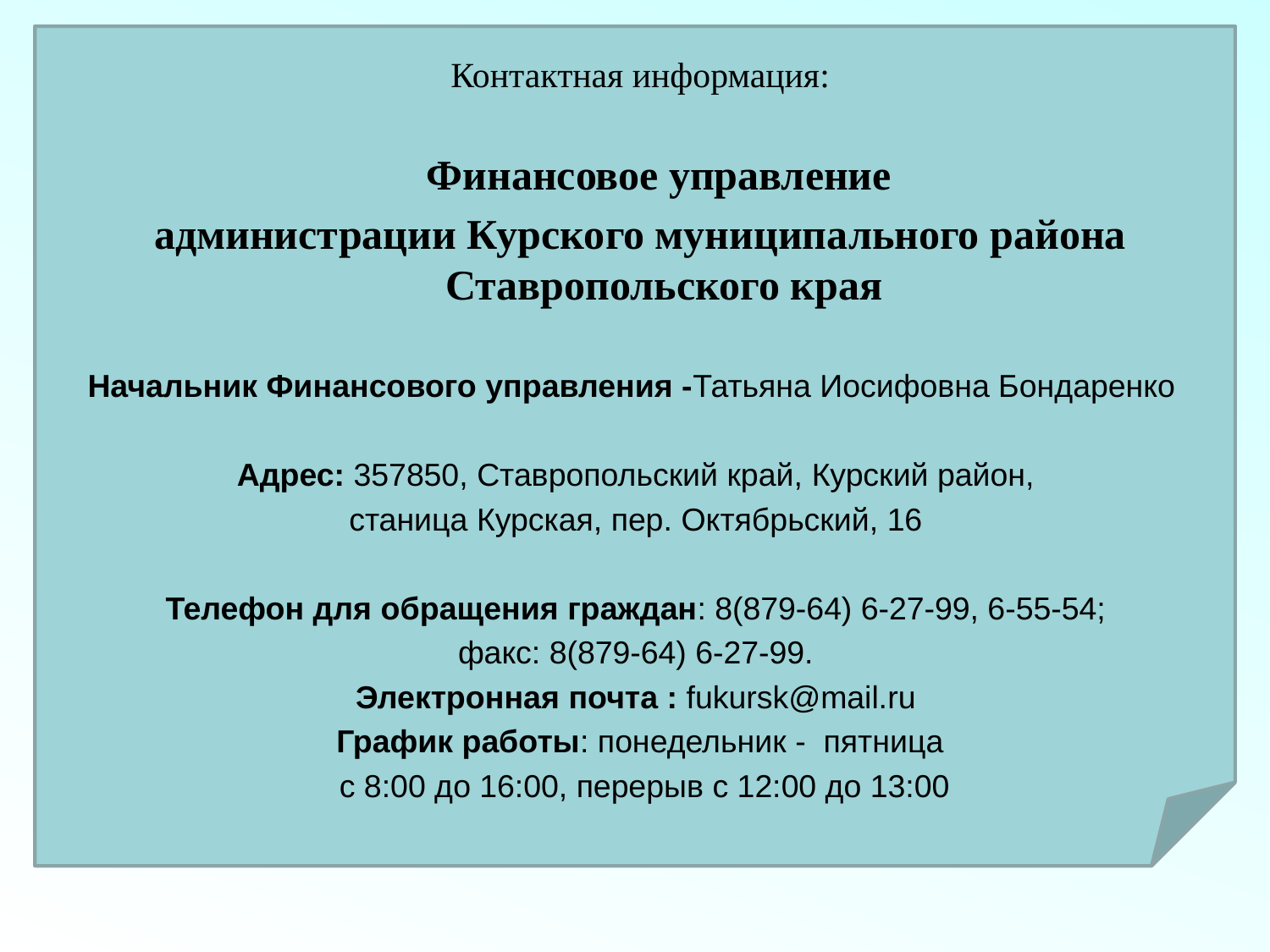

Контактная информация:

      Финансовое управление
администрации Курского муниципального района Ставропольского края
     Начальник Финансового управления -Татьяна Иосифовна Бондаренко

Адрес: 357850, Ставропольский край, Курский район,
станица Курская, пер. Октябрьский, 16

Телефон для обращения граждан: 8(879-64) 6-27-99, 6-55-54;
факс: 8(879-64) 6-27-99.
Электронная почта : fukursk@mail.ru
График работы: понедельник -  пятница
 с 8:00 до 16:00, перерыв с 12:00 до 13:00